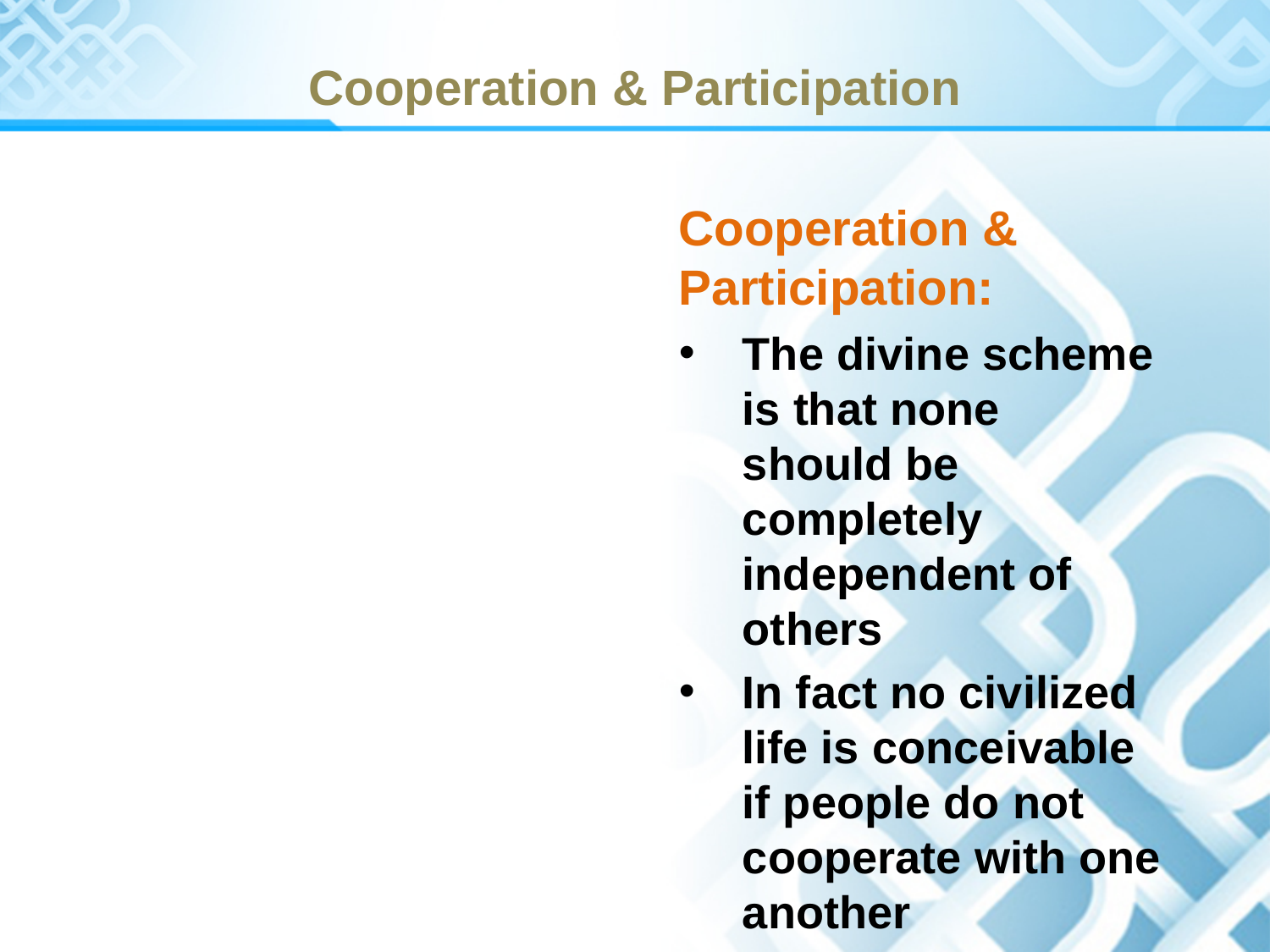

# Cooperation & Participation
Cooperation & Participation:
The divine scheme is that none should be completely independent of others
In fact no civilized life is conceivable if people do not cooperate with one another